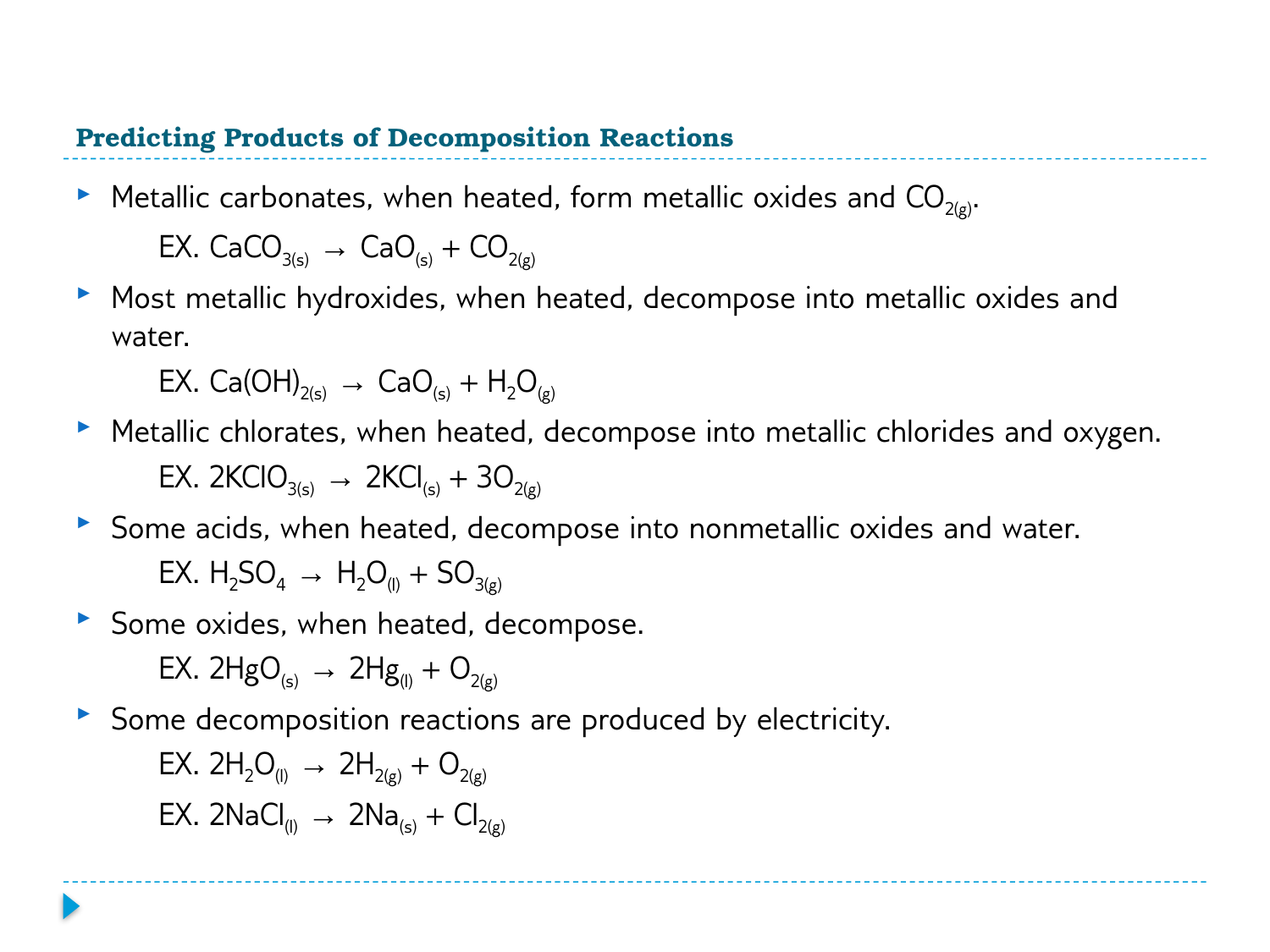

# Predicting Products of Decomposition Reactions
Metallic carbonates, when heated, form metallic oxides and CO2(g).
	EX. CaCO3(s) → CaO(s) + CO2(g)
Most metallic hydroxides, when heated, decompose into metallic oxides and water.
	EX. Ca(OH)2(s) → CaO(s) + H2O(g)
Metallic chlorates, when heated, decompose into metallic chlorides and oxygen.
	EX. 2KClO3(s) → 2KCl(s) + 3O2(g)
Some acids, when heated, decompose into nonmetallic oxides and water.
	EX. H2SO4 → H2O(l) + SO3(g)
Some oxides, when heated, decompose.
	EX. 2HgO(s) → 2Hg(l) + O2(g)
Some decomposition reactions are produced by electricity.
	EX. 2H2O(l) → 2H2(g) + O2(g)
	EX. 2NaCl(l) → 2Na(s) + Cl2(g)